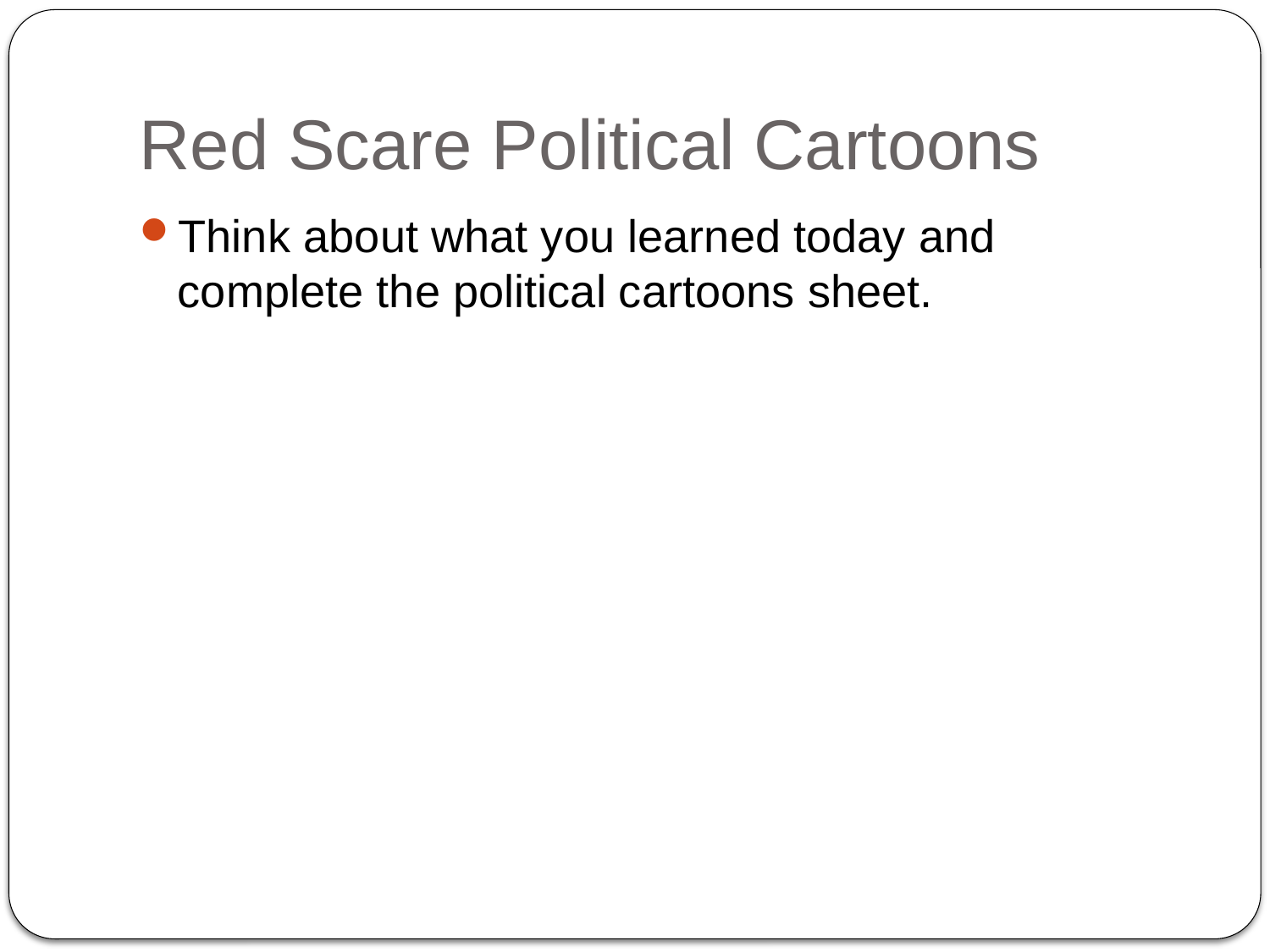

# Red Scare Political Cartoons
Think about what you learned today and complete the political cartoons sheet.